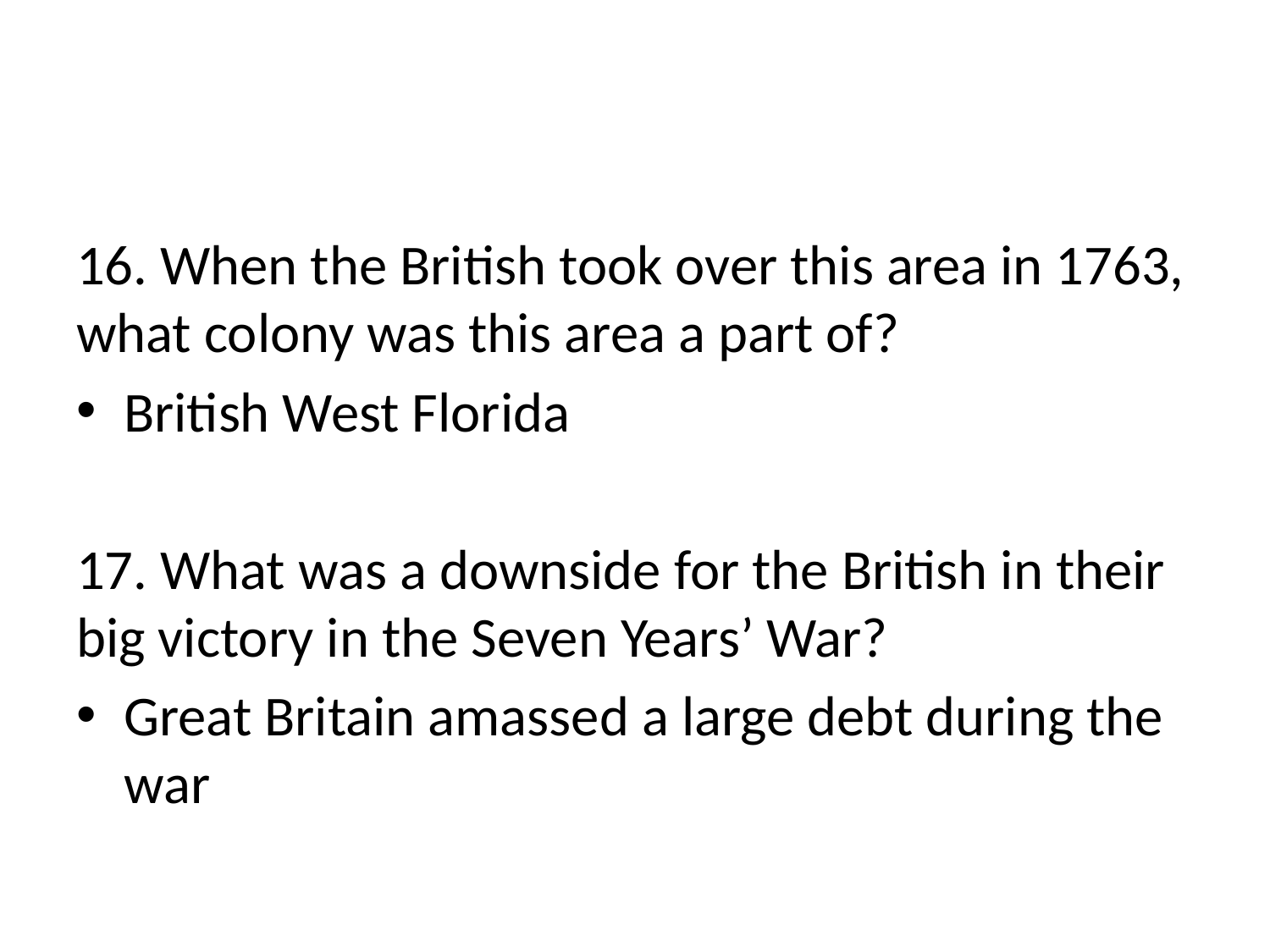

#
16. When the British took over this area in 1763, what colony was this area a part of?
British West Florida

17. What was a downside for the British in their big victory in the Seven Years’ War?
Great Britain amassed a large debt during the war